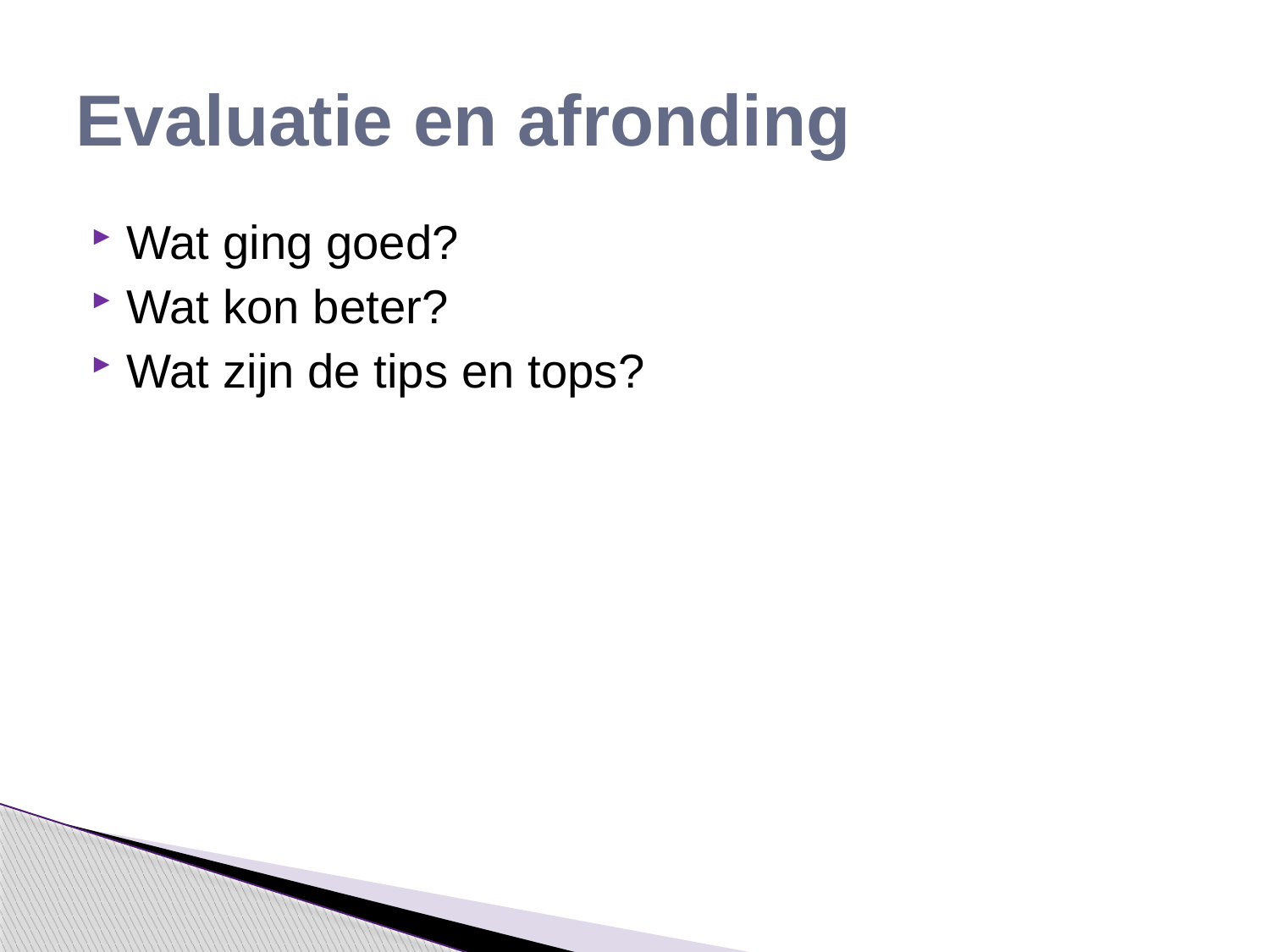

# Evaluatie en afronding
Wat ging goed?
Wat kon beter?
Wat zijn de tips en tops?